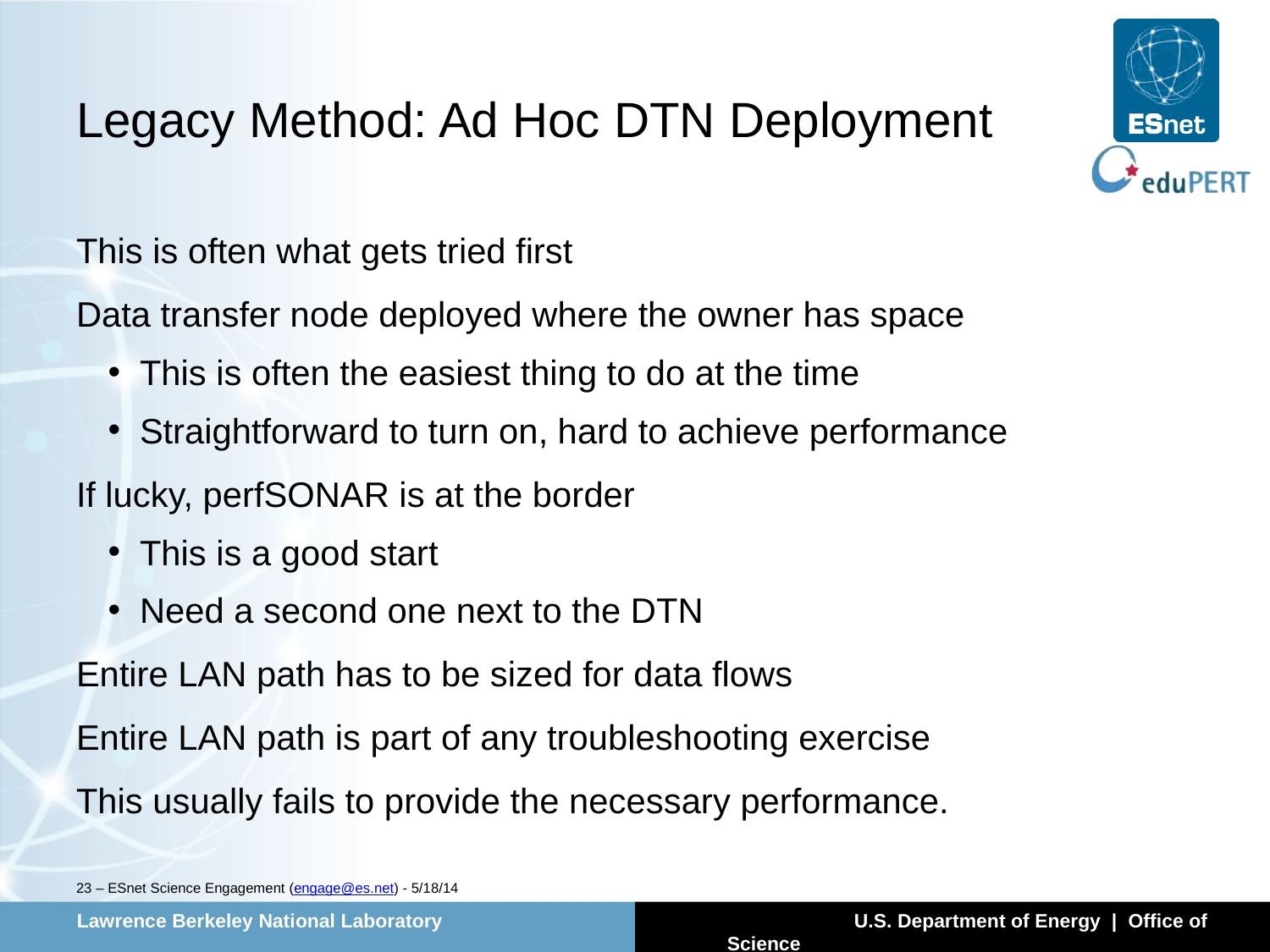

# Legacy Method: Ad Hoc DTN Deployment
This is often what gets tried first
Data transfer node deployed where the owner has space
This is often the easiest thing to do at the time
Straightforward to turn on, hard to achieve performance
If lucky, perfSONAR is at the border
This is a good start
Need a second one next to the DTN
Entire LAN path has to be sized for data flows
Entire LAN path is part of any troubleshooting exercise
This usually fails to provide the necessary performance.
23 – ESnet Science Engagement (engage@es.net) - 5/18/14